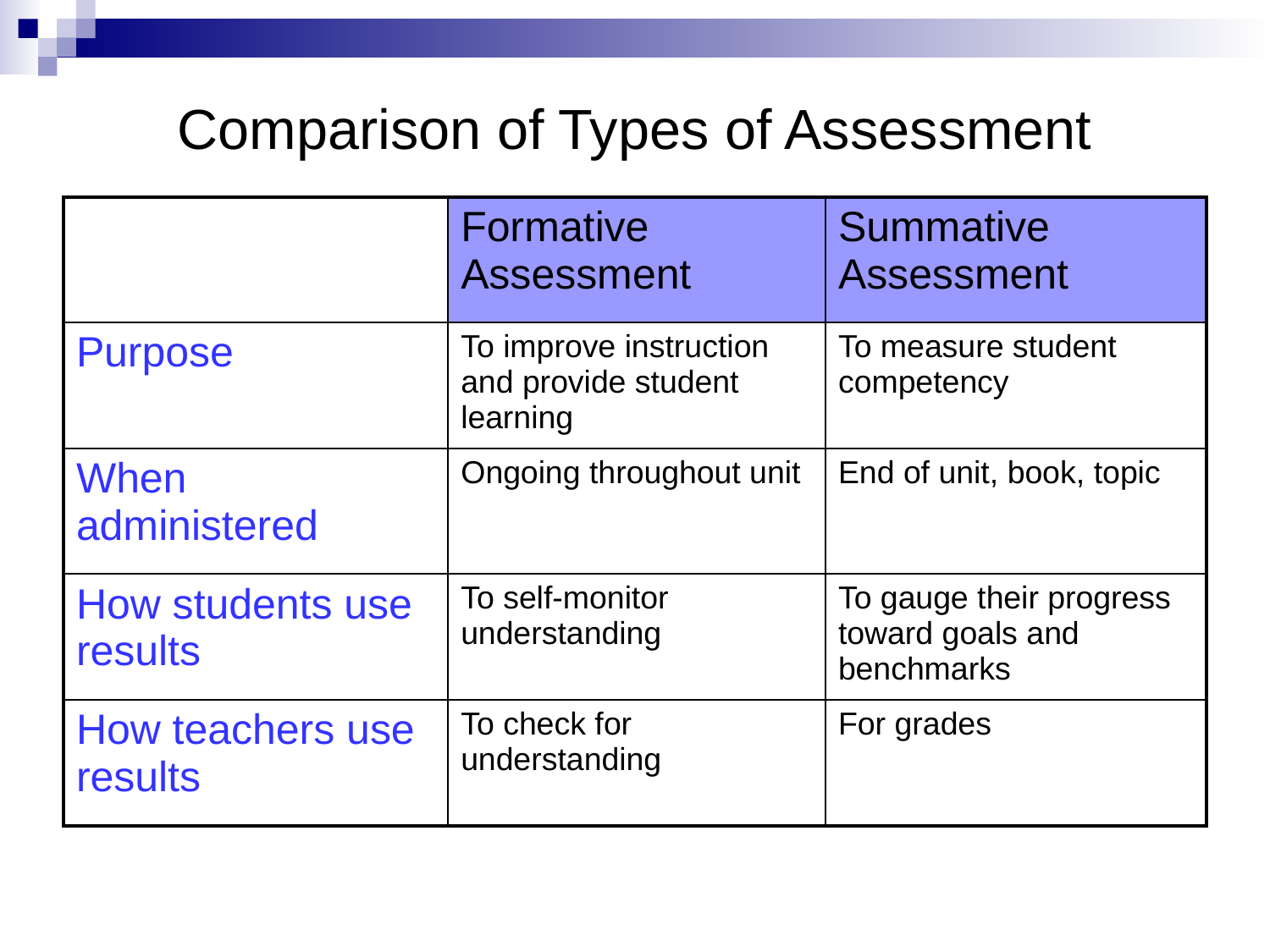

# Comparison of Types of Assessment
|  | Formative Assessment | Summative Assessment |
| --- | --- | --- |
| Purpose | To improve instruction and provide student learning | To measure student competency |
| When administered | Ongoing throughout unit | End of unit, book, topic |
| How students use results | To self-monitor understanding | To gauge their progress toward goals and benchmarks |
| How teachers use results | To check for understanding | For grades |